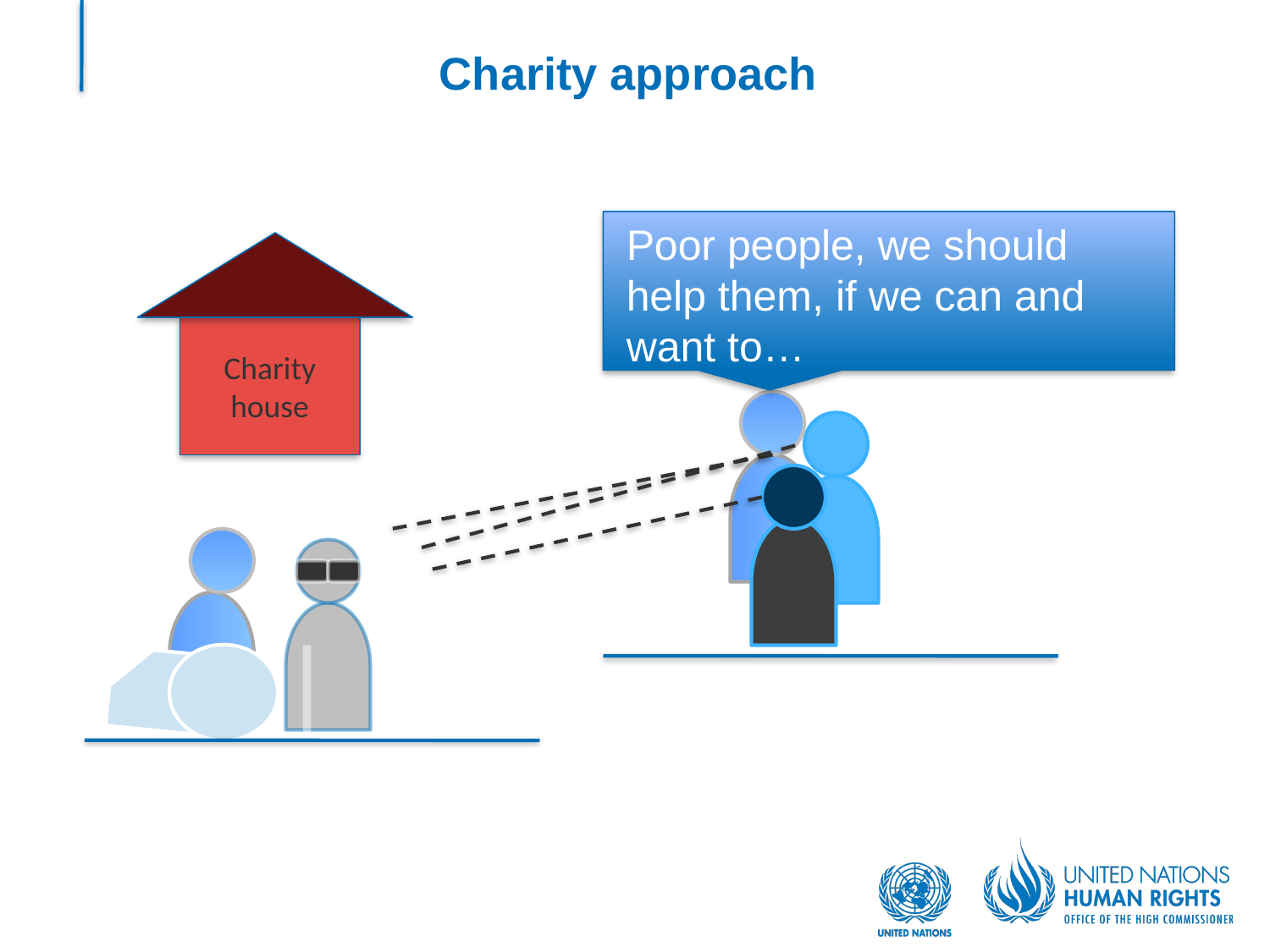

# Charity approach

Poor people, we should help them, if we can and want to…

Charity house